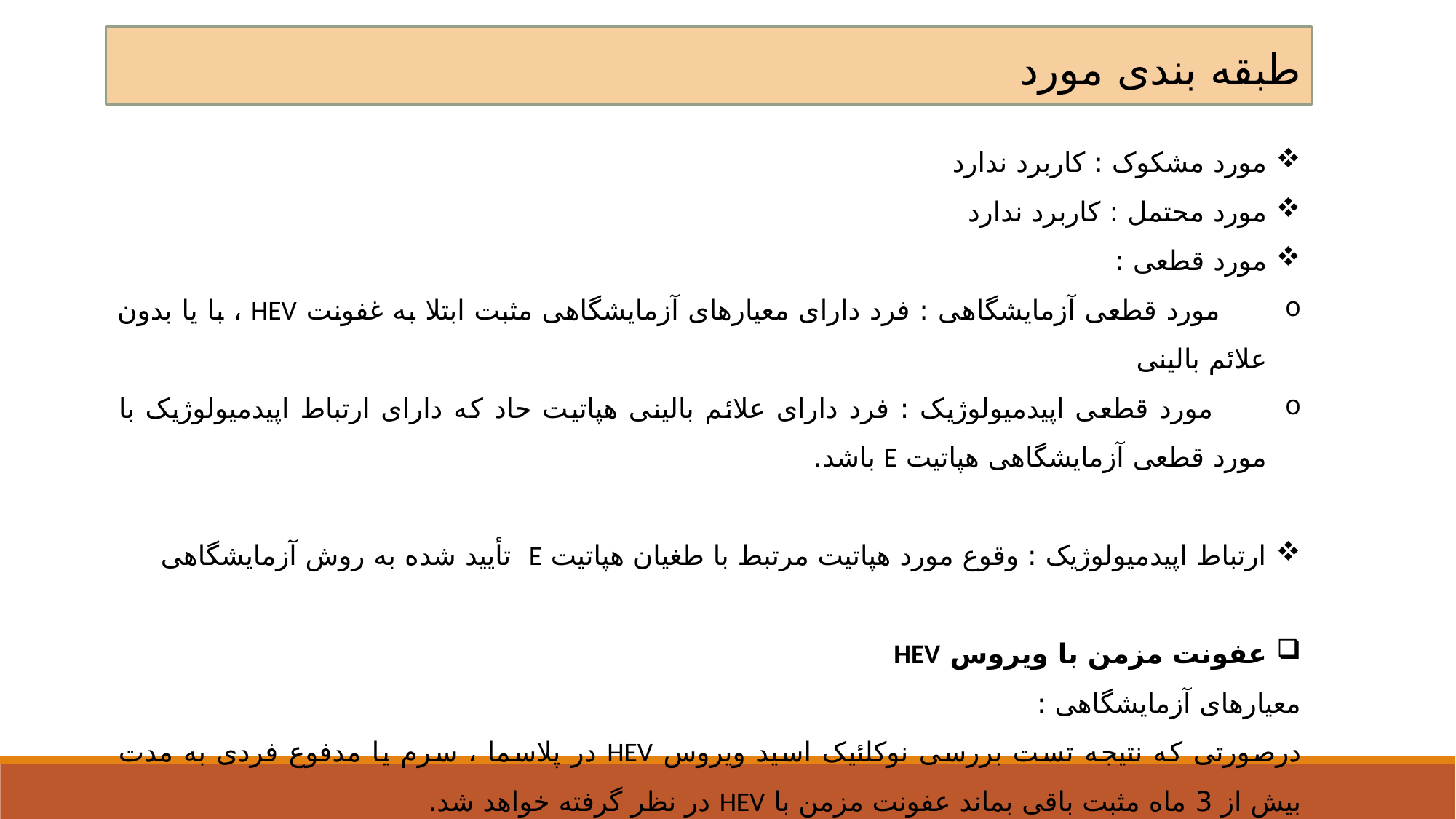

طبقه بندی مورد
مورد مشکوک : کاربرد ندارد
مورد محتمل : کاربرد ندارد
مورد قطعی :
     مورد قطعی آزمایشگاهی : فرد دارای معیارهای آزمایشگاهی مثبت ابتلا به غفونت HEV ، با یا بدون علائم بالینی
     مورد قطعی اپیدمیولوژیک : فرد دارای علائم بالینی هپاتیت حاد که دارای ارتباط اپیدمیولوژیک با مورد قطعی آزمایشگاهی هپاتیت E باشد.

ارتباط اپیدمیولوژیک : وقوع مورد هپاتیت مرتبط با طغیان هپاتیت E  تأیید شده به روش آزمایشگاهی

عفونت مزمن با ویروس HEV
معیارهای آزمایشگاهی :
درصورتی که نتیجه تست بررسی نوکلئیک اسید ویروس HEV در پلاسما ، سرم یا مدفوع فردی به مدت بیش از 3 ماه مثبت باقی بماند عفونت مزمن با HEV در نظر گرفته خواهد شد.